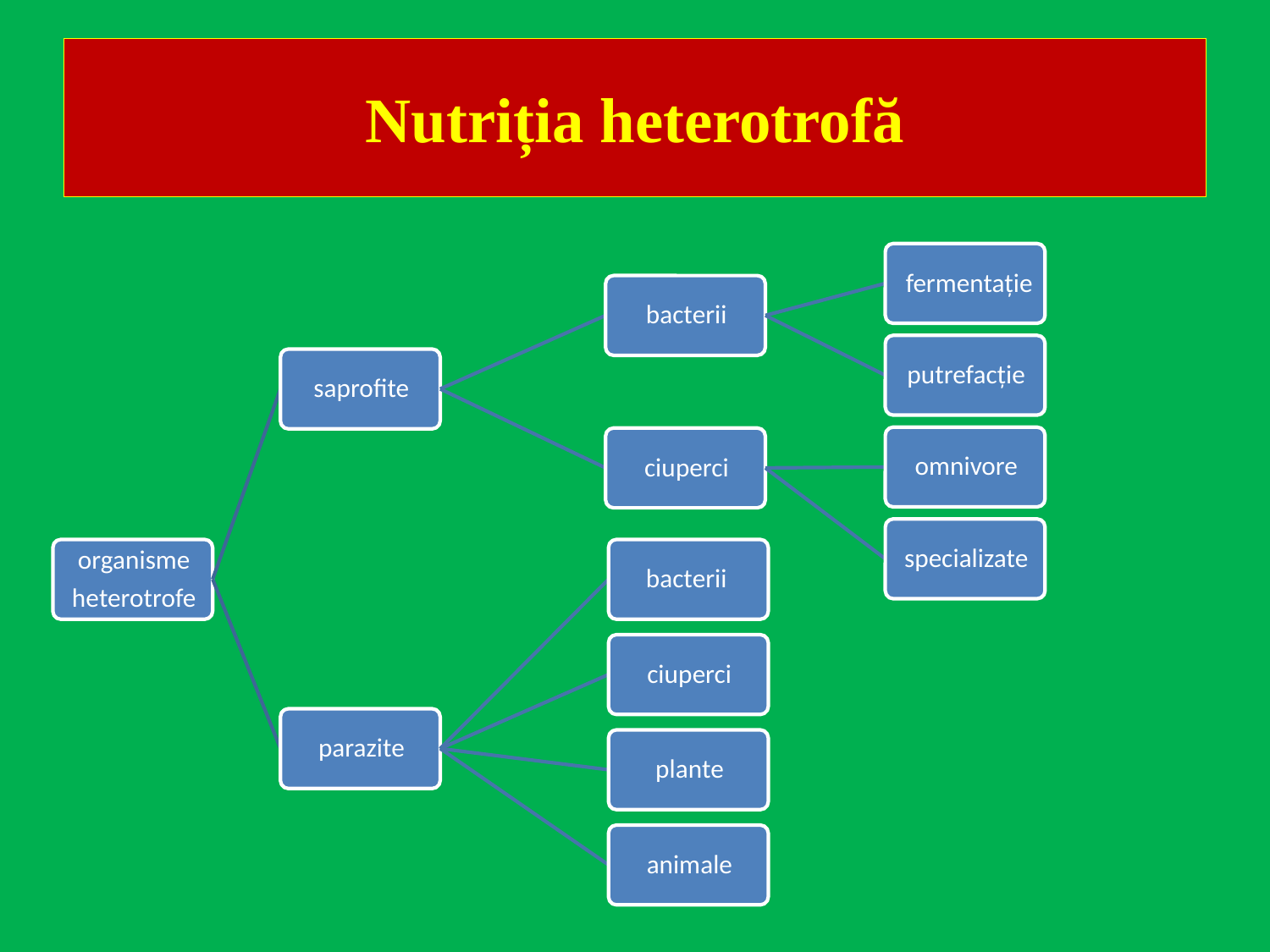

# Nutriția heterotrofă
organisme
heterotrofe

saprofite

bacterii

 fermentație

putrefacție

ciuperci

omnivore

specializate

parazite

bacterii

ciuperci

plante

animale